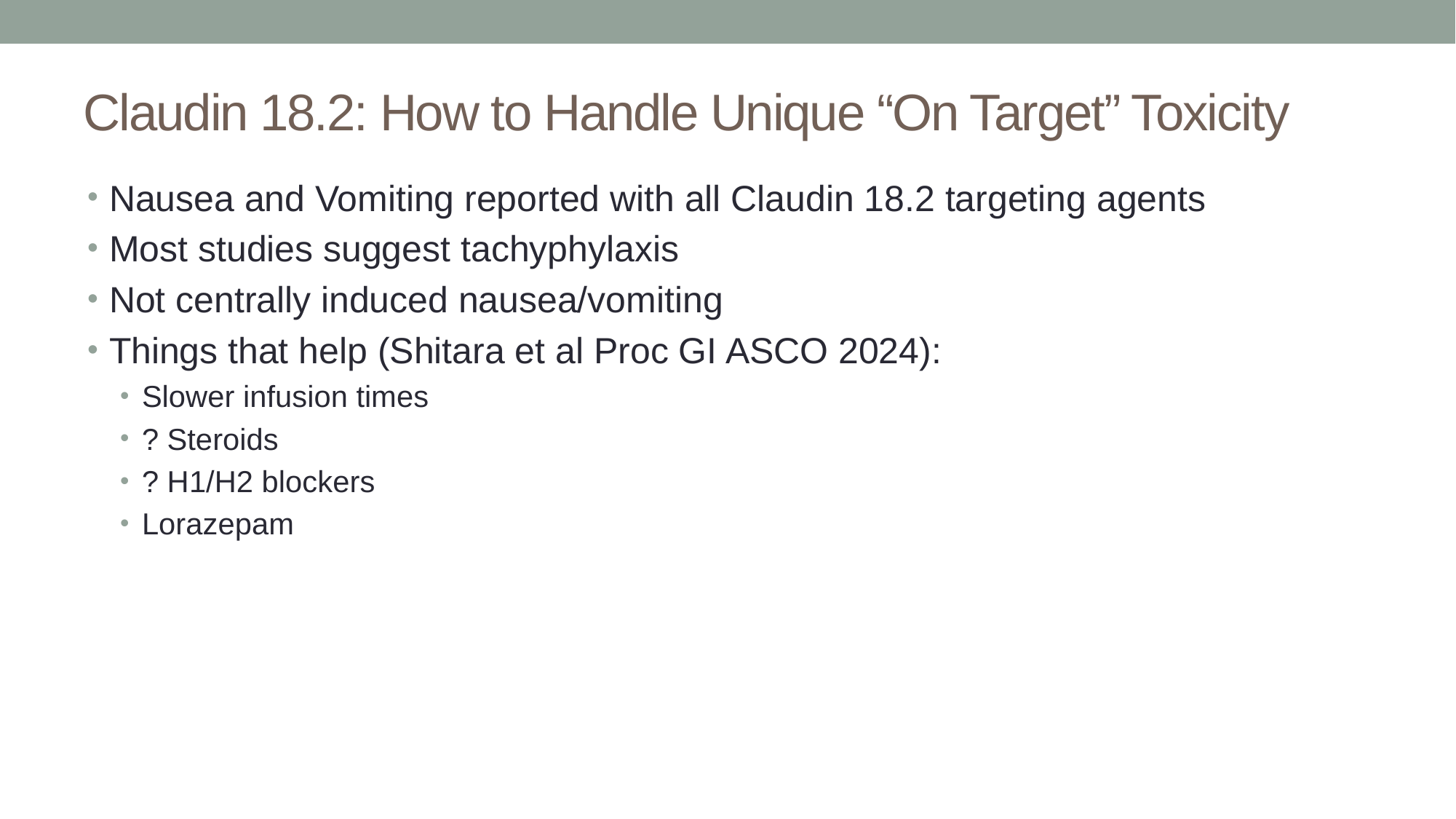

# Claudin 18.2: How to Handle Unique “On Target” Toxicity
Nausea and Vomiting reported with all Claudin 18.2 targeting agents
Most studies suggest tachyphylaxis
Not centrally induced nausea/vomiting
Things that help (Shitara et al Proc GI ASCO 2024):
Slower infusion times
? Steroids
? H1/H2 blockers
Lorazepam